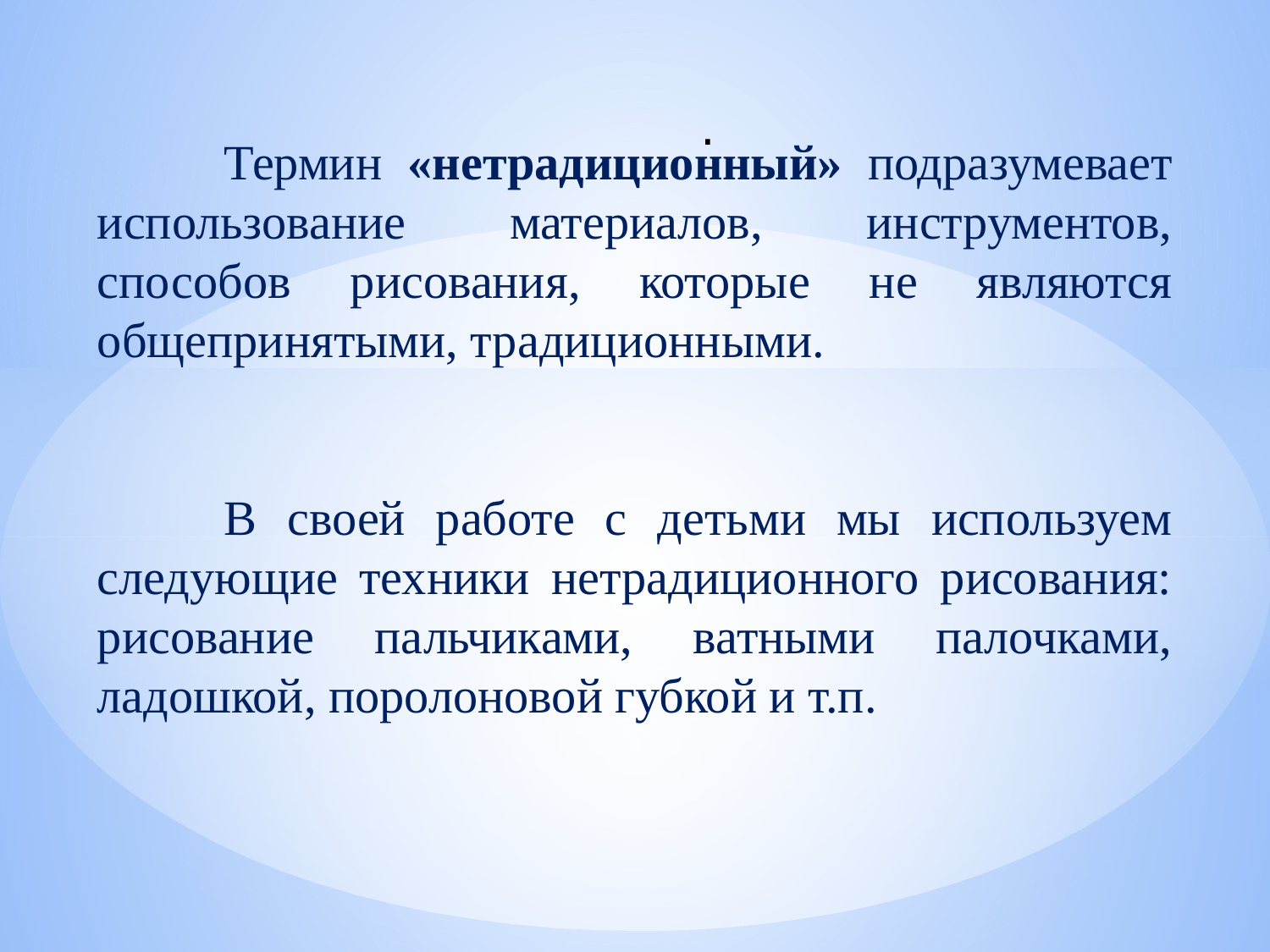

Термин «нетрадиционный» подразумевает использование материалов, инструментов, способов рисования, которые не являются общепринятыми, традиционными.

	В своей работе с детьми мы используем следующие техники нетрадиционного рисования: рисование пальчиками, ватными палочками, ладошкой, поролоновой губкой и т.п.
.